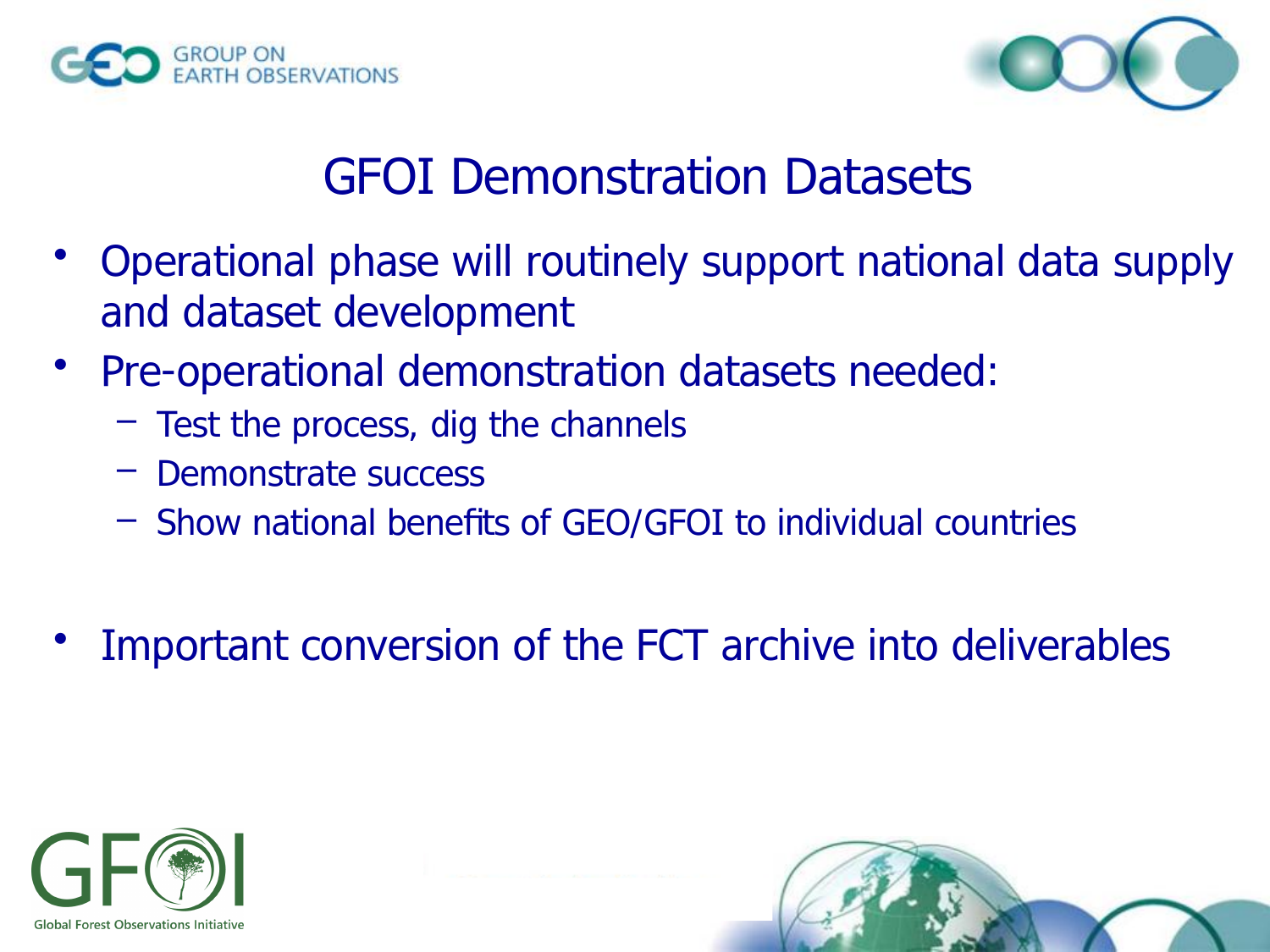

# GFOI Demonstration Datasets
Operational phase will routinely support national data supply and dataset development
Pre-operational demonstration datasets needed:
Test the process, dig the channels
Demonstrate success
Show national benefits of GEO/GFOI to individual countries

Important conversion of the FCT archive into deliverables

© GEO Secretariat